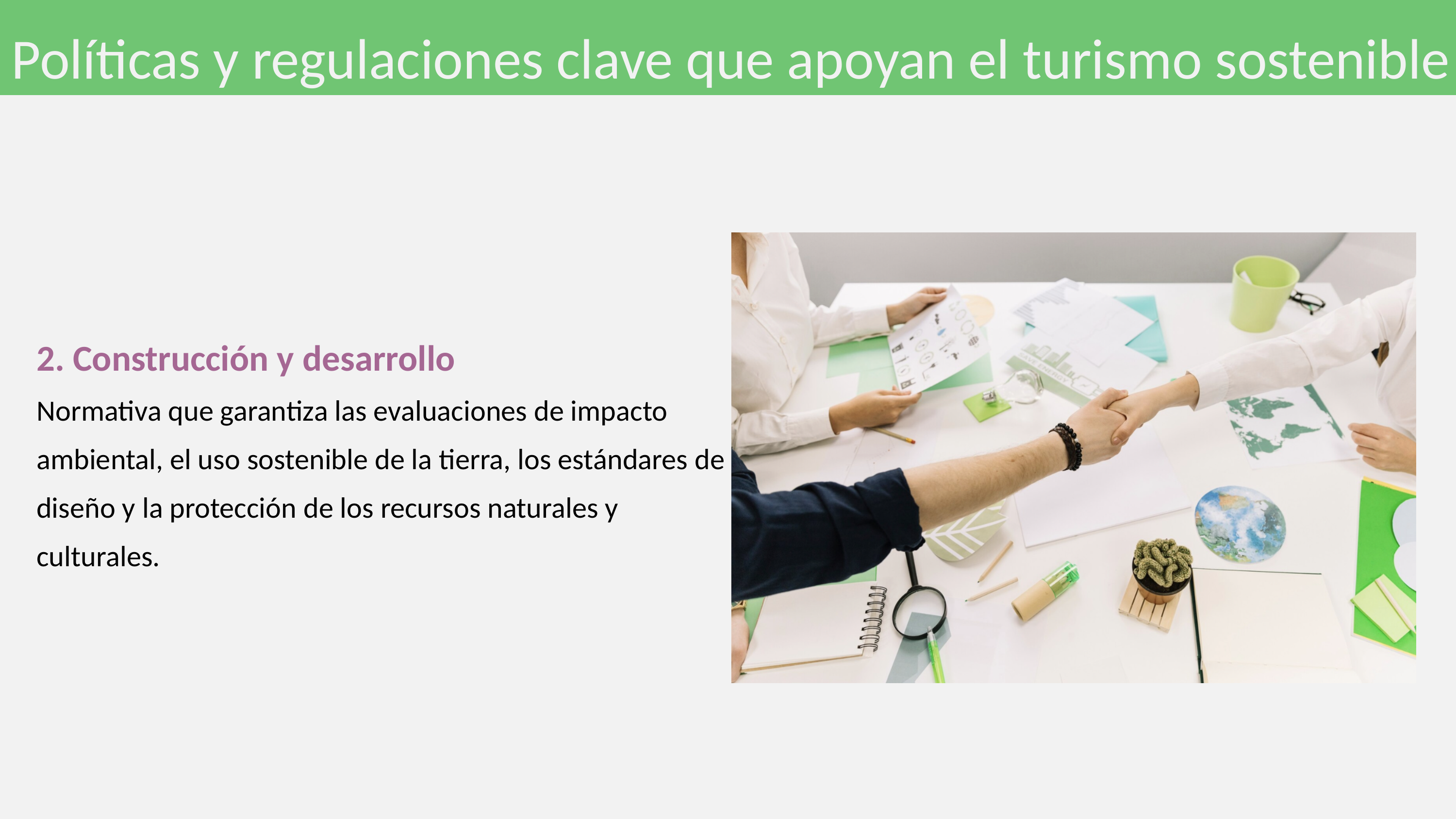

Políticas y regulaciones clave que apoyan el turismo sostenible

2. Construcción y desarrollo
Normativa que garantiza las evaluaciones de impacto ambiental, el uso sostenible de la tierra, los estándares de diseño y la protección de los recursos naturales y culturales.